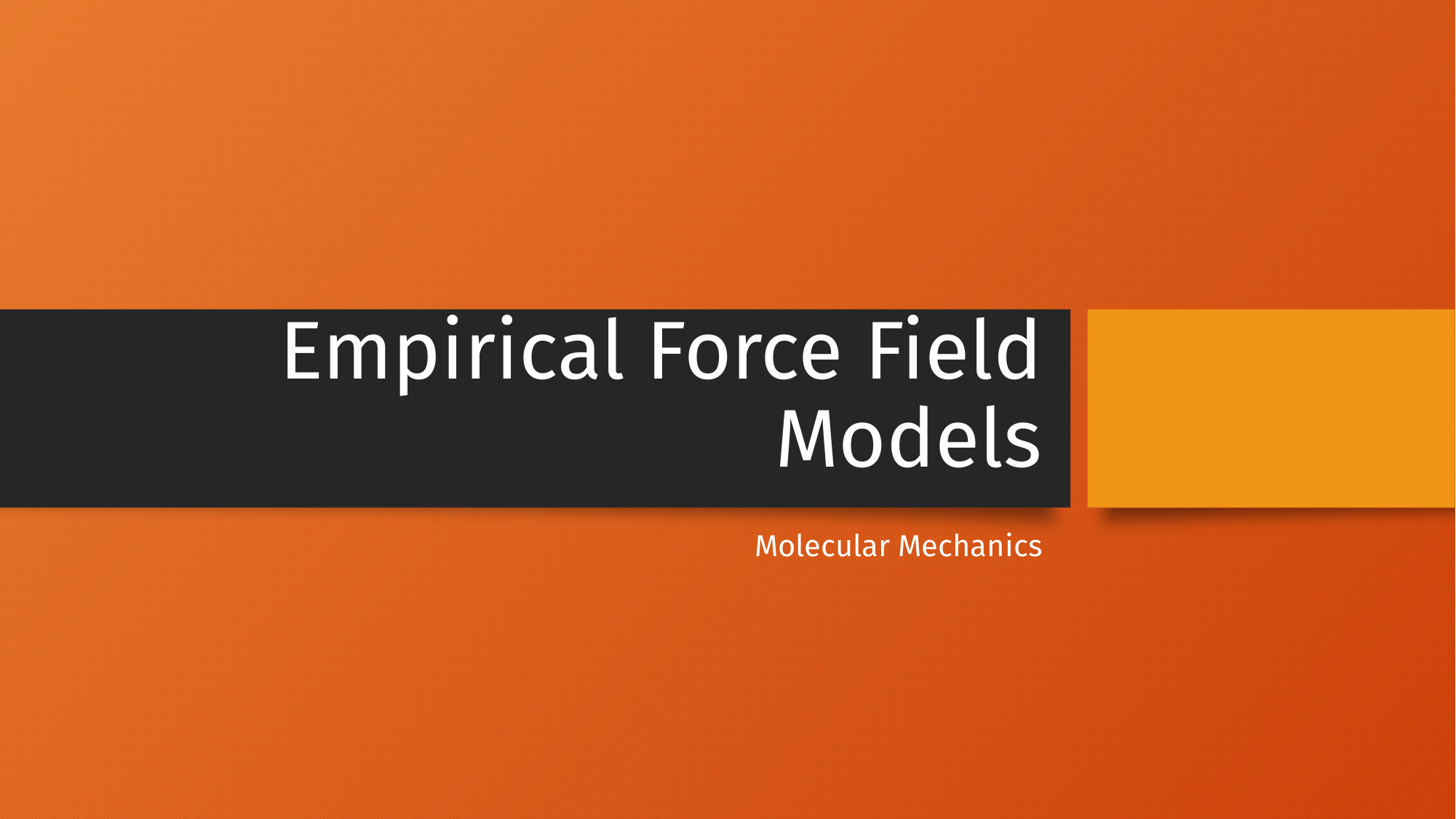

# Empirical Force Field Models
Molecular Mechanics